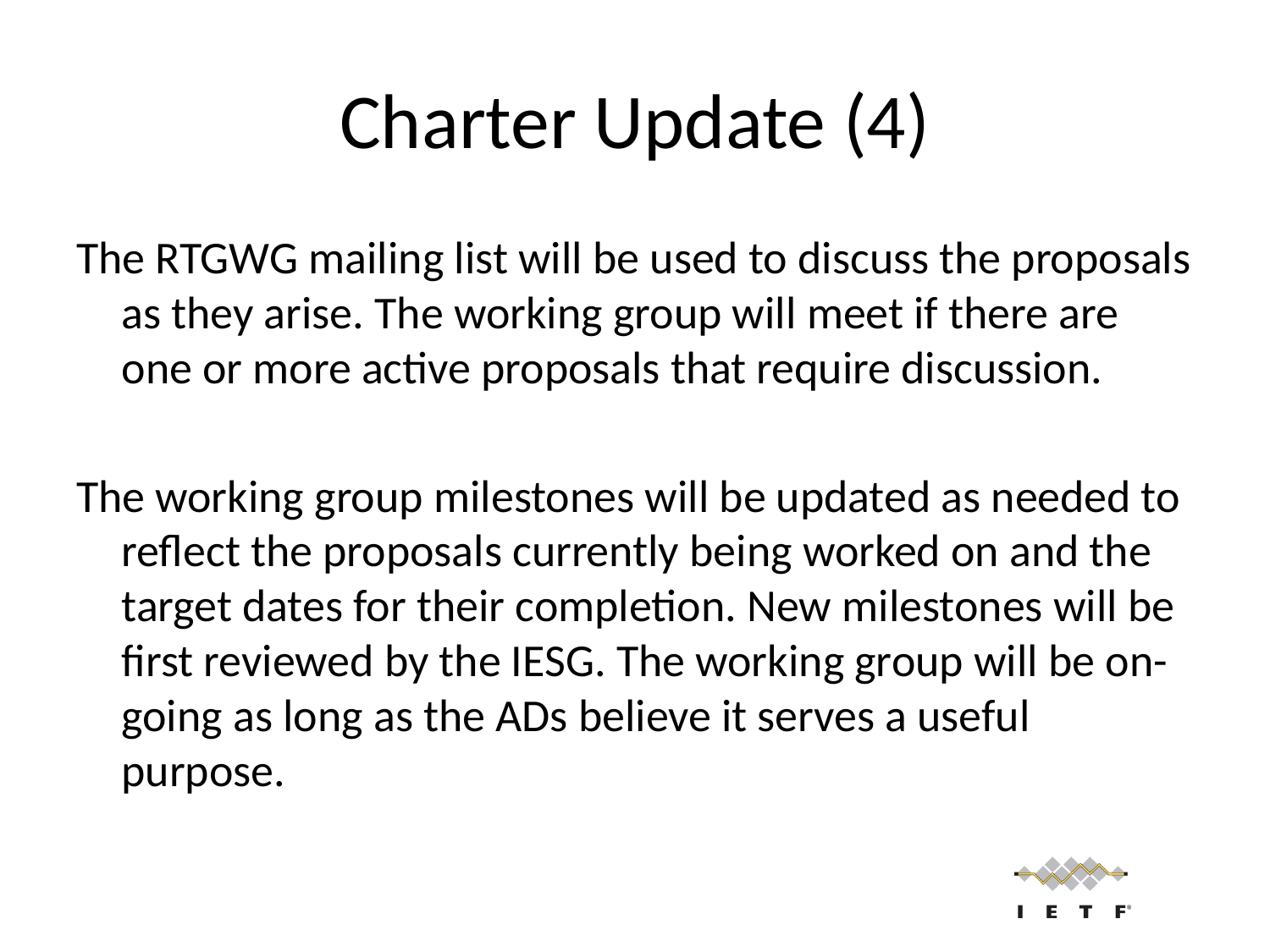

# Charter Update (4)
The RTGWG mailing list will be used to discuss the proposals as they arise. The working group will meet if there are one or more active proposals that require discussion.

The working group milestones will be updated as needed to reflect the proposals currently being worked on and the target dates for their completion. New milestones will be first reviewed by the IESG. The working group will be on-going as long as the ADs believe it serves a useful purpose.